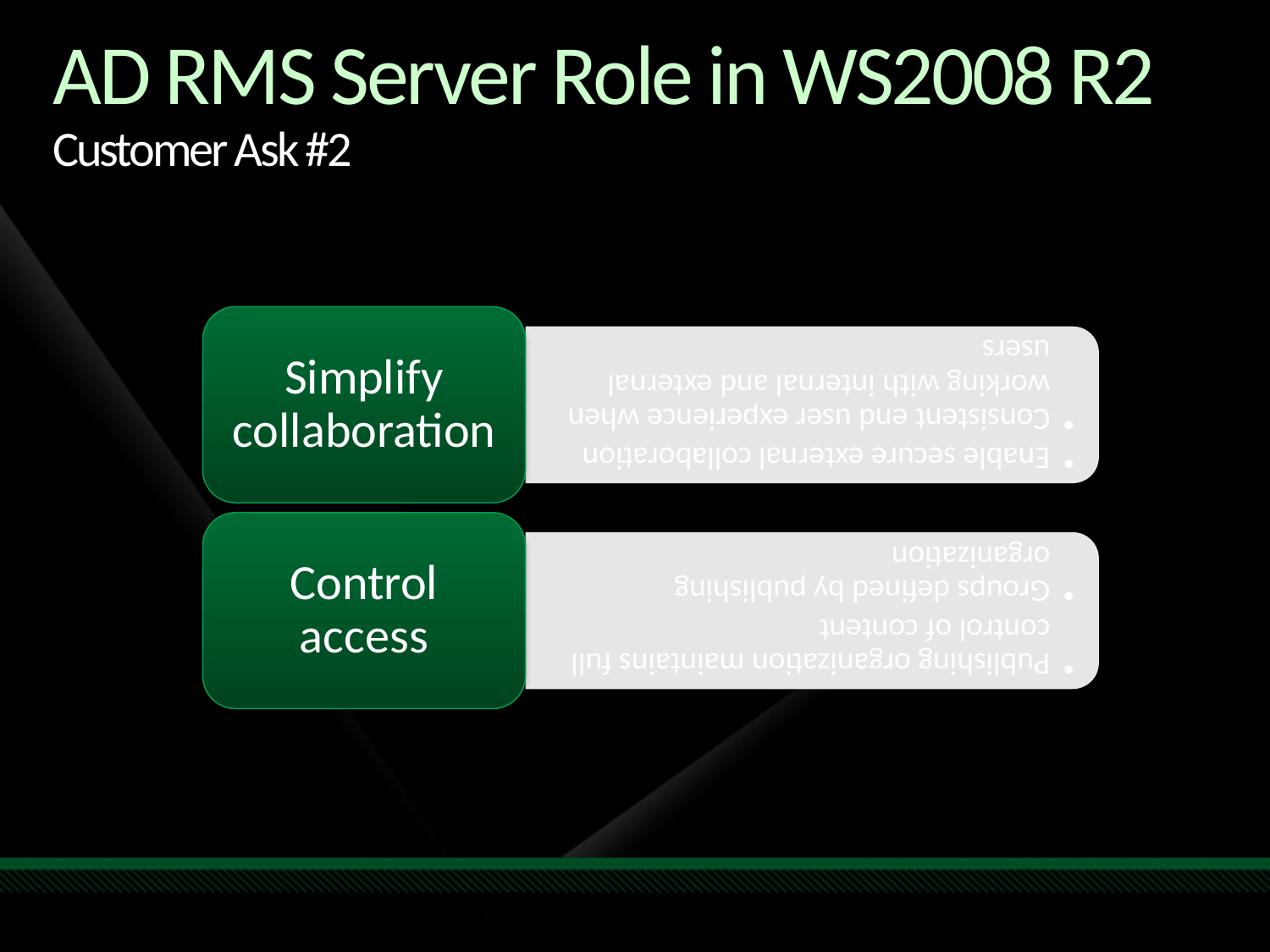

# AD RMS Server Role in WS2008 R2 Customer Ask #2
Enable secure external collaboration
Consistent end user experience when working with internal and external users
Simplify collaboration
Publishing organization maintains full control of content
Groups defined by publishing organization
Control access